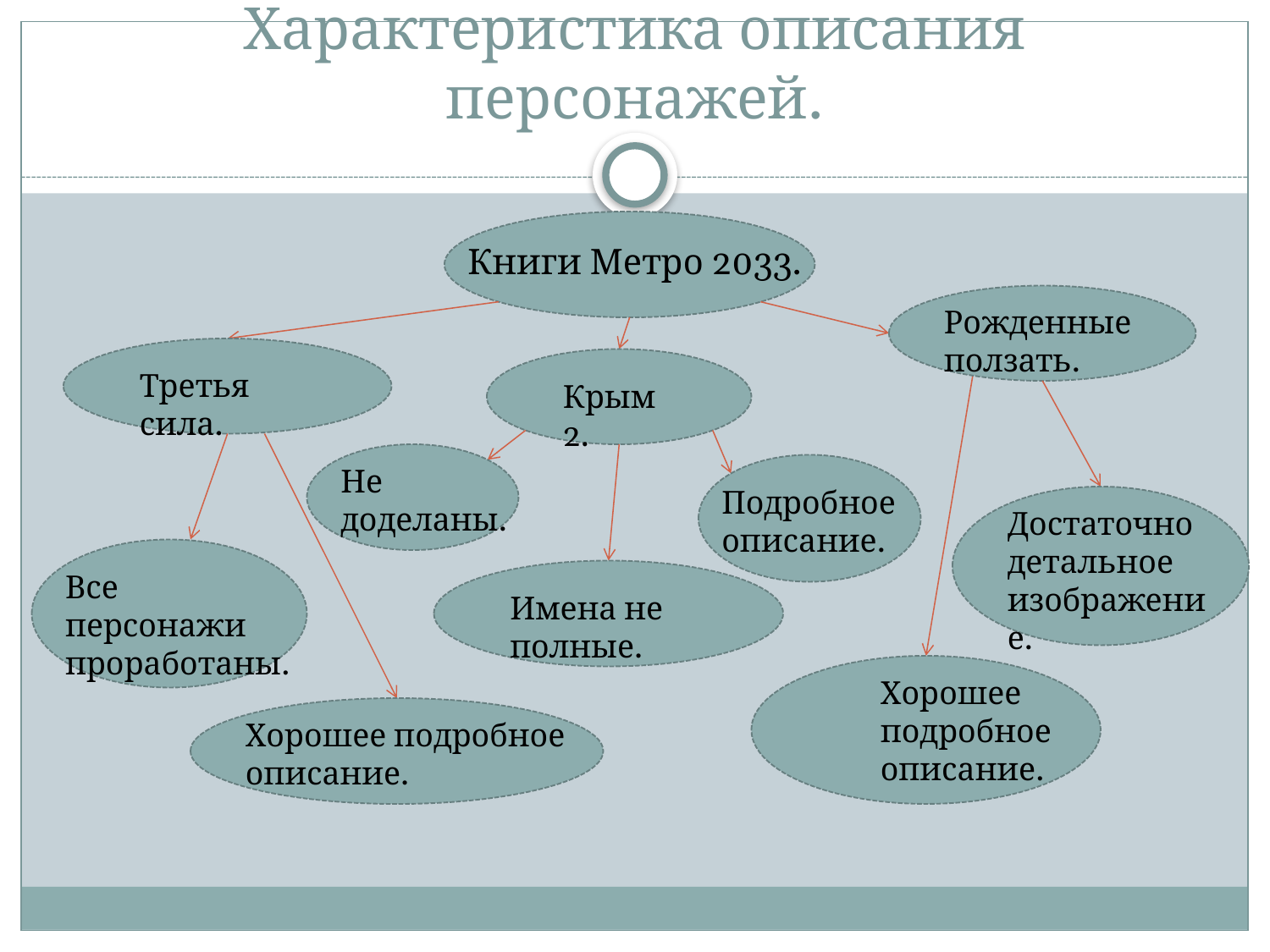

# Характеристика описания персонажей.

Книги Метро 2033.

Рожденные ползать.

Третья сила.
Крым 2.

Не доделаны.

Подробное описание.

Достаточно детальное изображение.

Все персонажи проработаны.

Имена не полные.

Хорошее подробное описание.

Хорошее подробное описание.